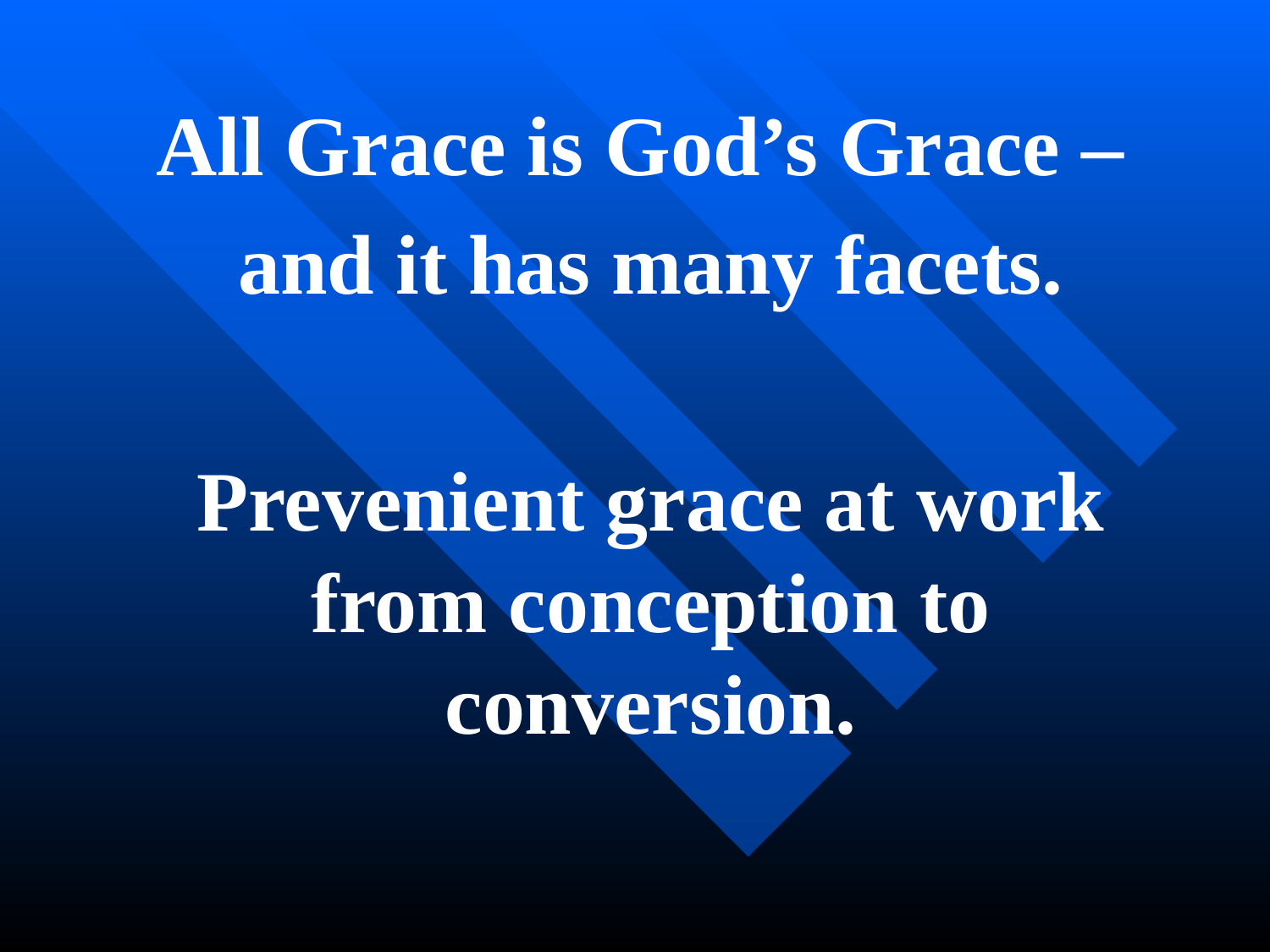

All Grace is God’s Grace –
and it has many facets.

Prevenient grace at work from conception to conversion.